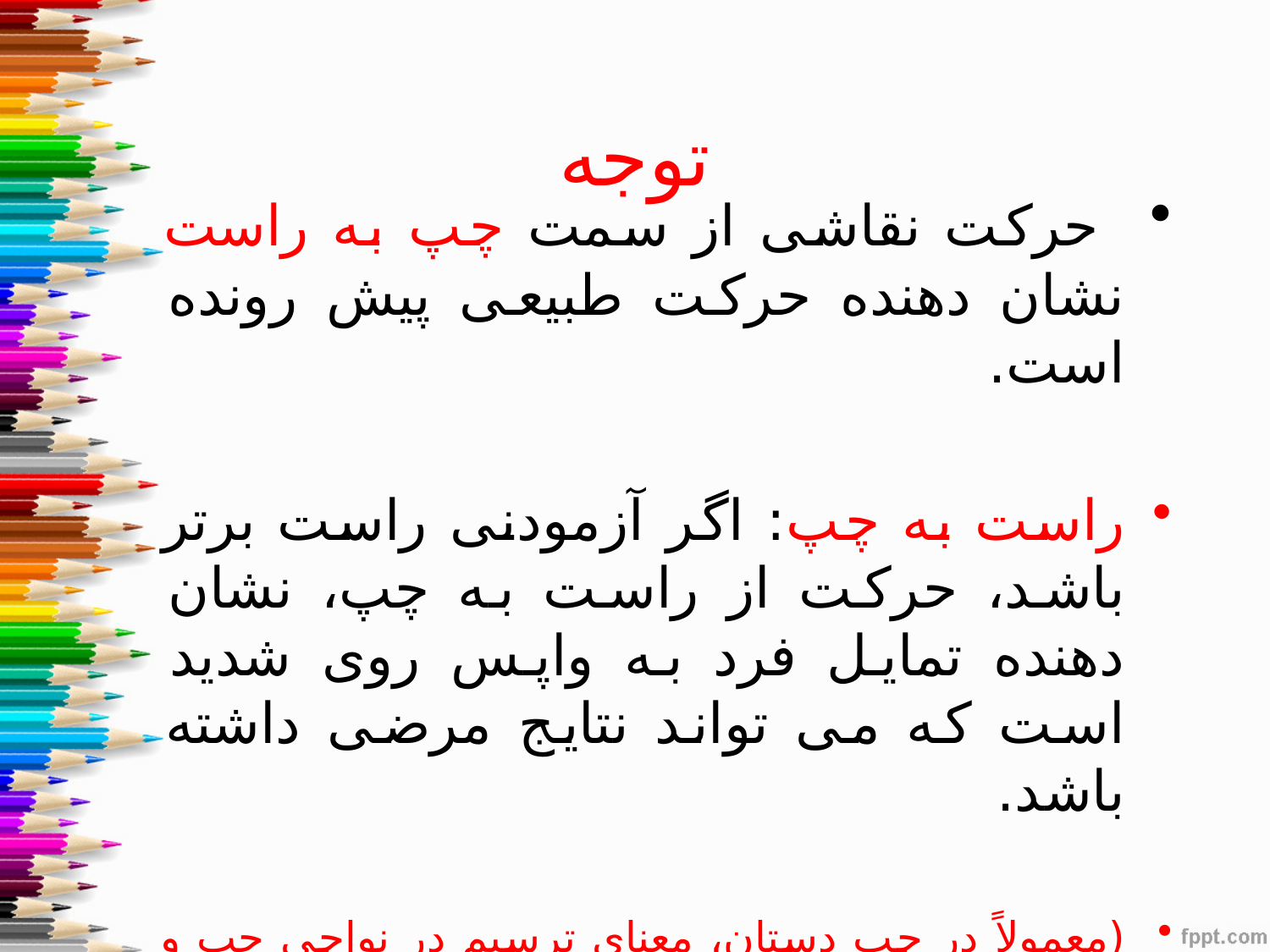

# توجه
 حرکت نقاشی از سمت چپ به راست نشان دهنده حرکت طبیعی پیش رونده است.

راست به چپ: اگر آزمودنی راست برتر باشد، حرکت از راست به چپ، نشان دهنده تمایل فرد به واپس روی شدید است که می تواند نتایج مرضی داشته باشد.

(معمولاً در چپ دستان، معنای ترسیم در نواحی چپ و راست معکوس است).